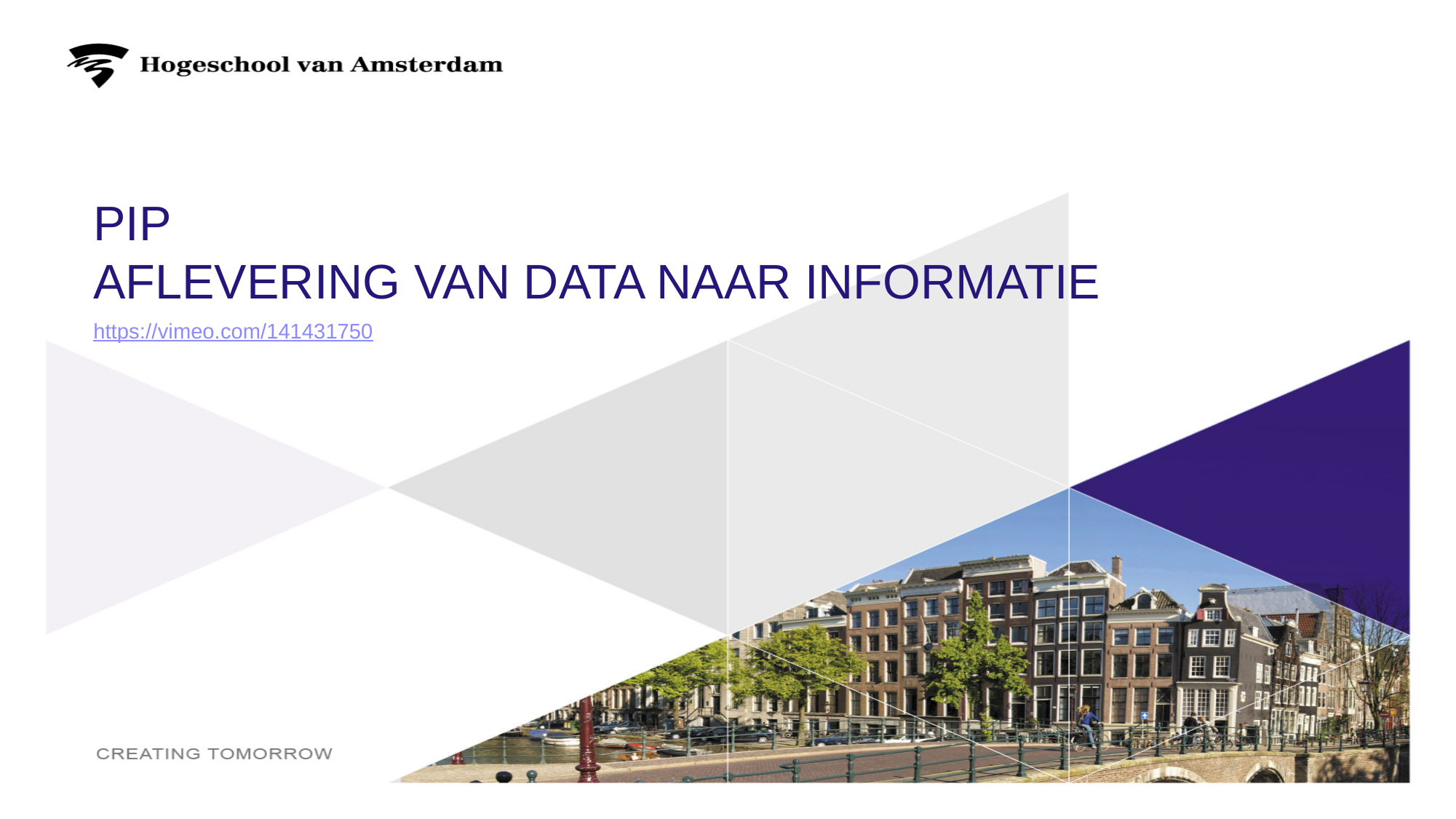

# PiP Aflevering van data naar informatie
https://vimeo.com/141431750

10